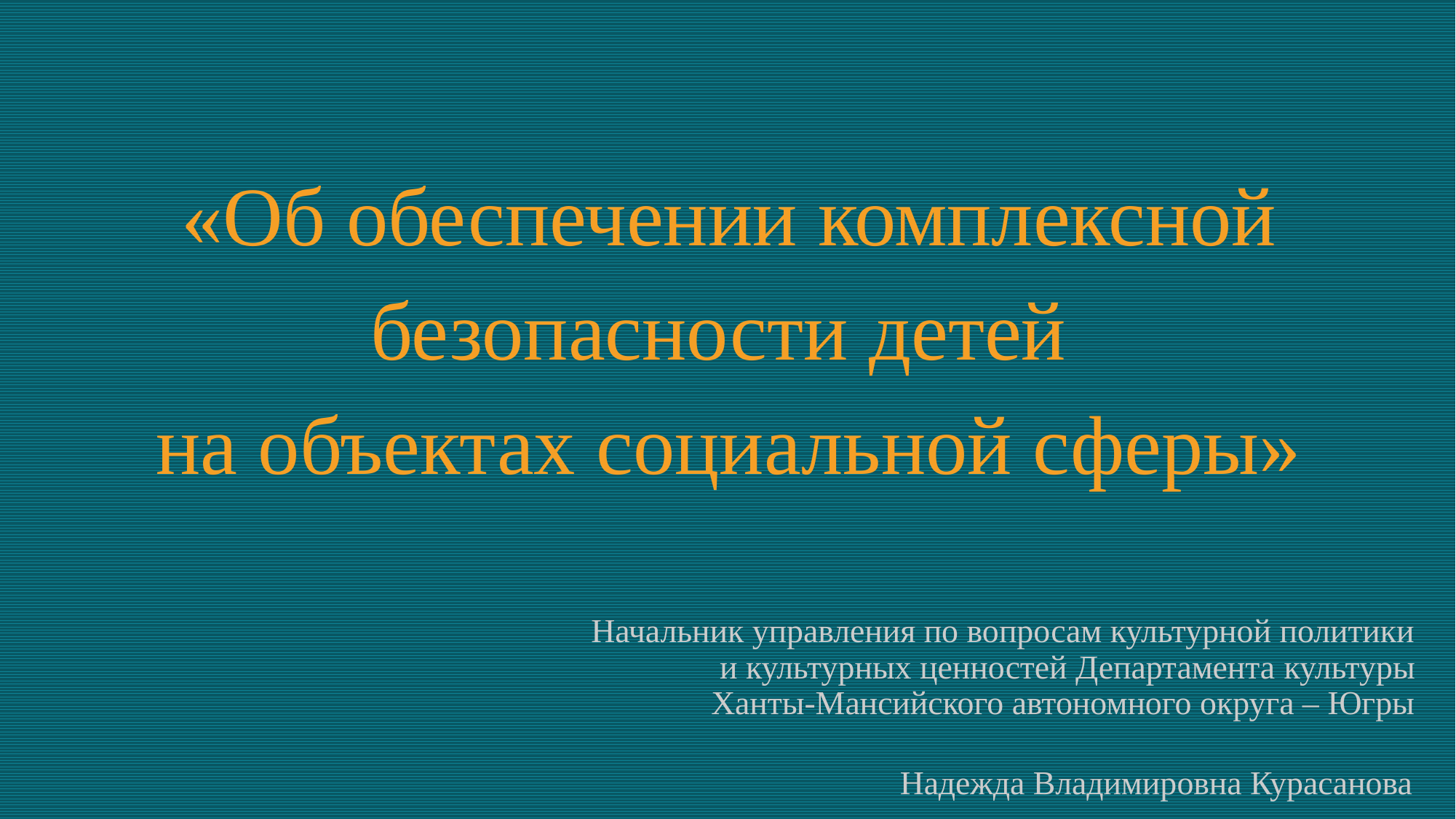

# «Об обеспечении комплексной безопасности детей на объектах социальной сферы»
Начальник управления по вопросам культурной политики
и культурных ценностей Департамента культуры
Ханты-Мансийского автономного округа – Югры

Надежда Владимировна Курасанова